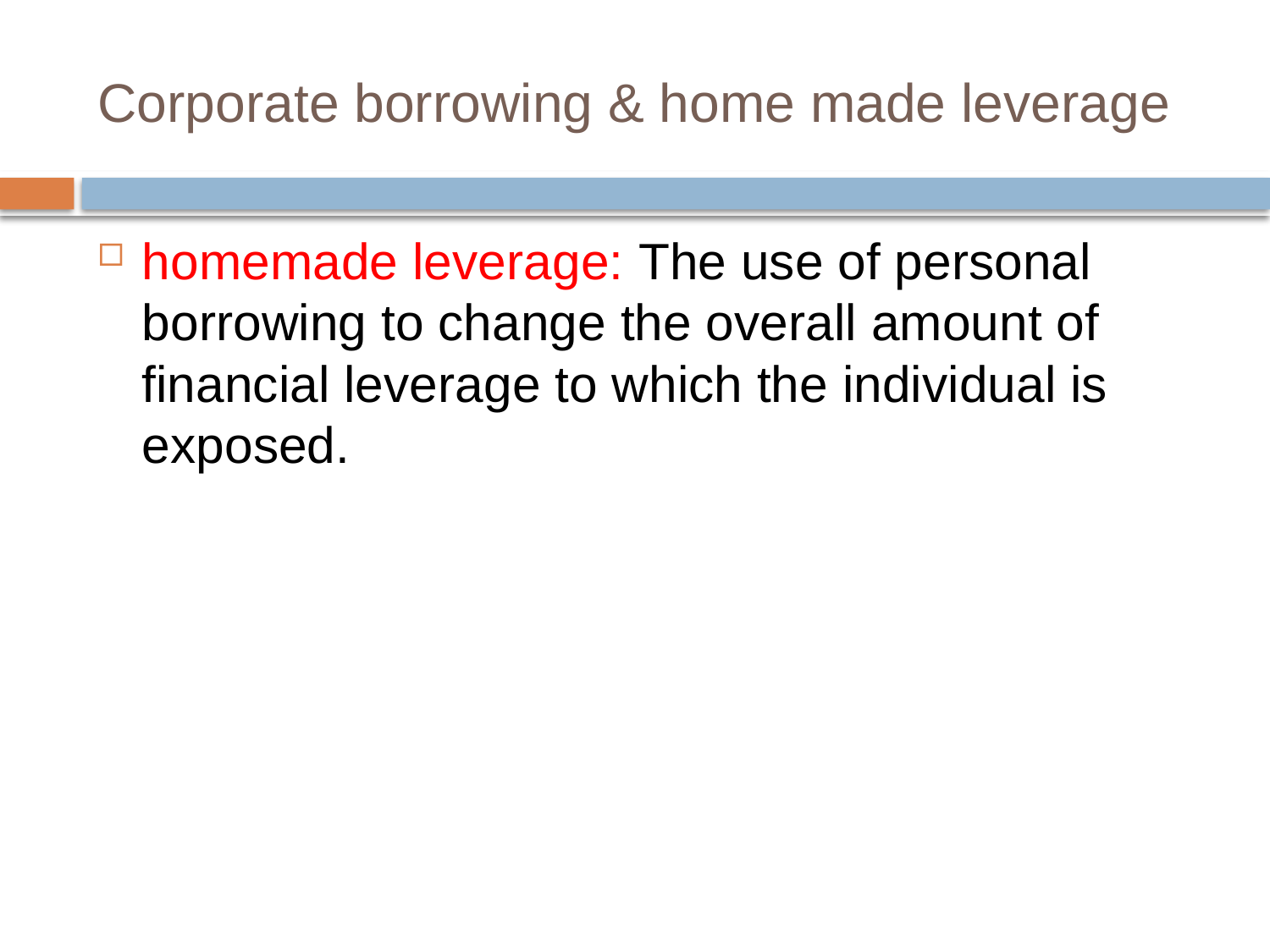

# Corporate borrowing & home made leverage
homemade leverage: The use of personal borrowing to change the overall amount of financial leverage to which the individual is exposed.